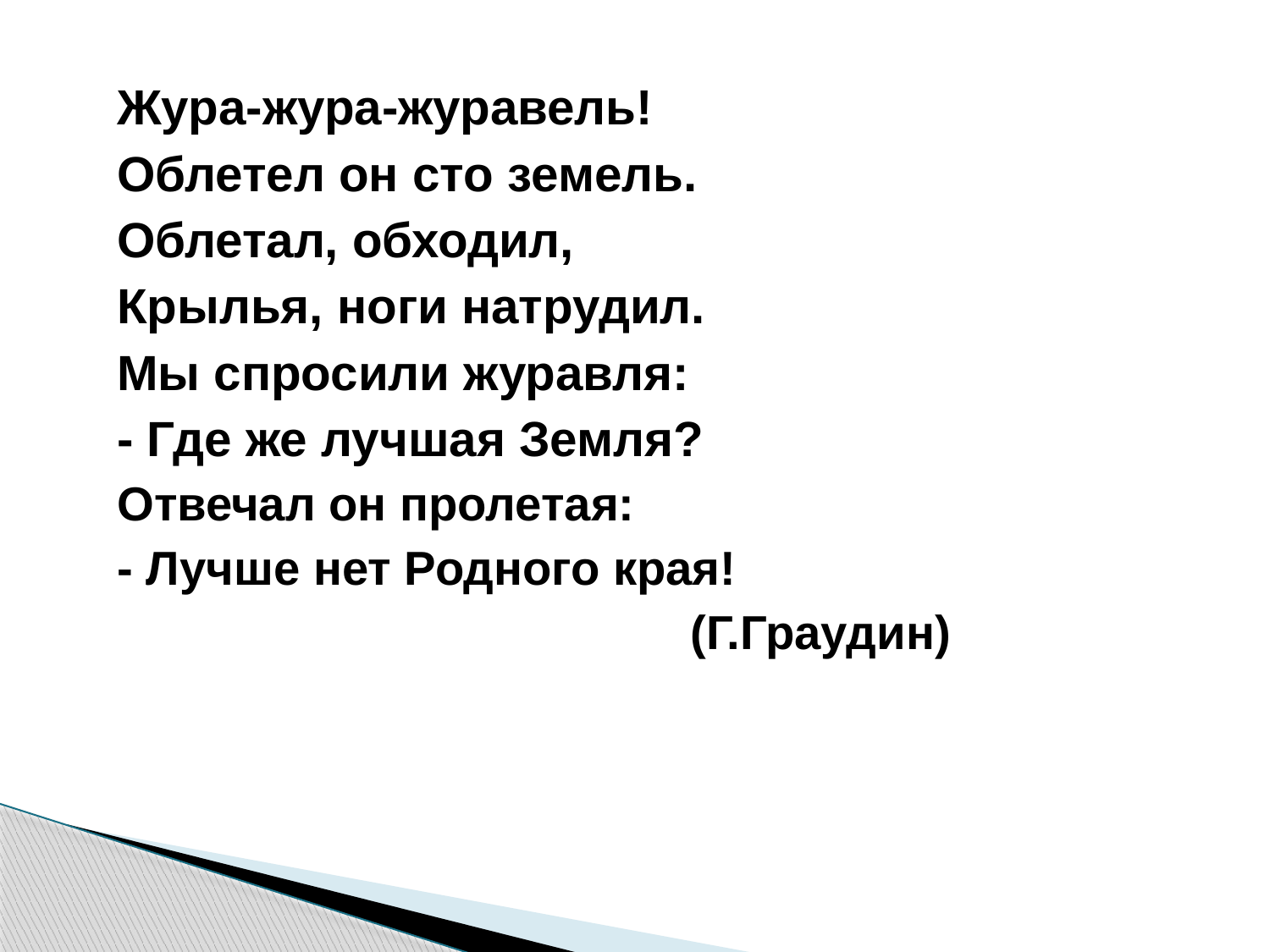

Жура-жура-журавель!
Облетел он сто земель.
Облетал, обходил,
Крылья, ноги натрудил.
Мы спросили журавля:
- Где же лучшая Земля?
Отвечал он пролетая:
- Лучше нет Родного края!
                                           (Г.Граудин)